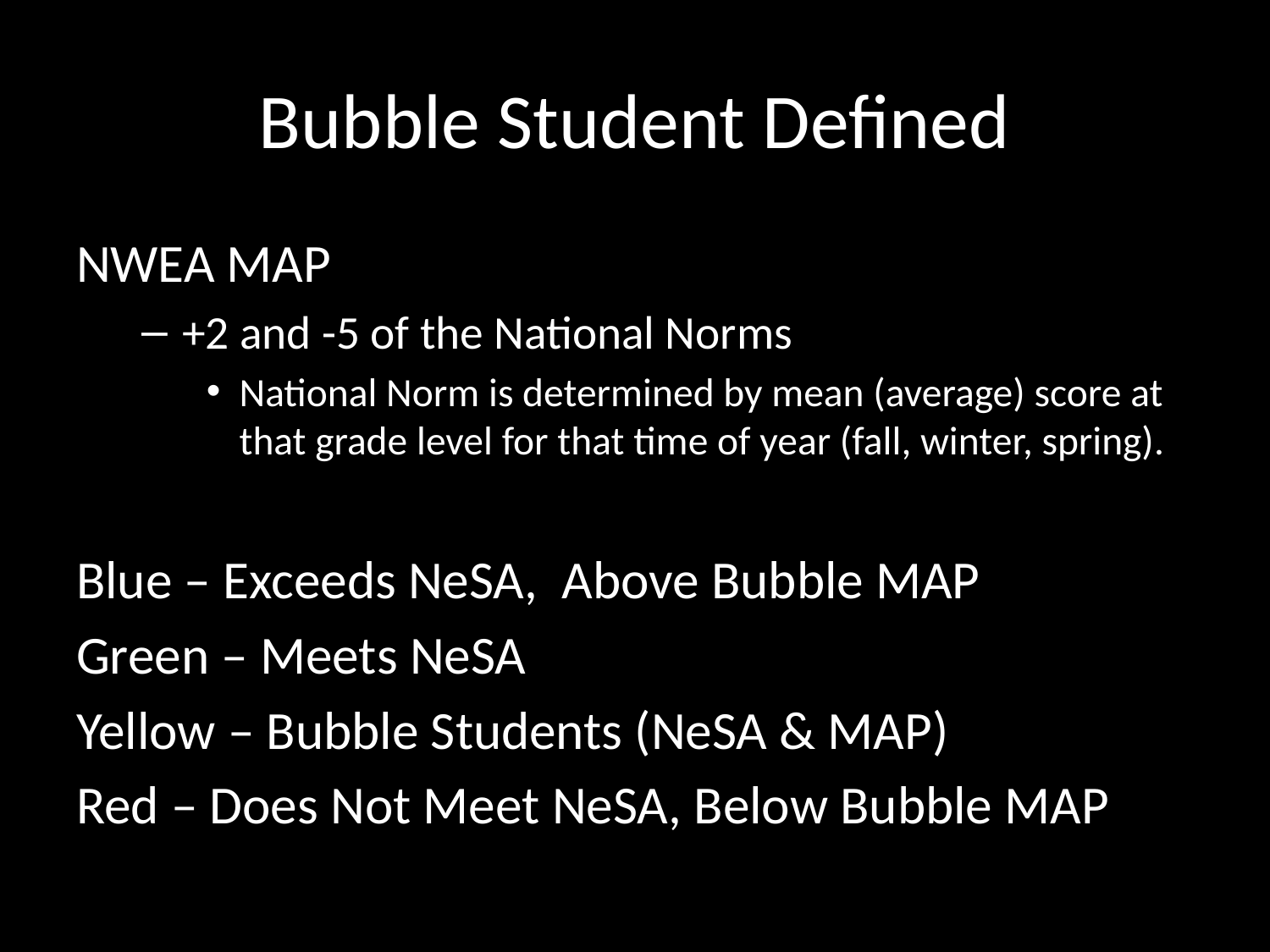

# Bubble Student Defined
NWEA MAP
+2 and -5 of the National Norms
National Norm is determined by mean (average) score at that grade level for that time of year (fall, winter, spring).

Blue – Exceeds NeSA,  Above Bubble MAP
Green – Meets NeSA
Yellow – Bubble Students (NeSA & MAP)
Red – Does Not Meet NeSA, Below Bubble MAP